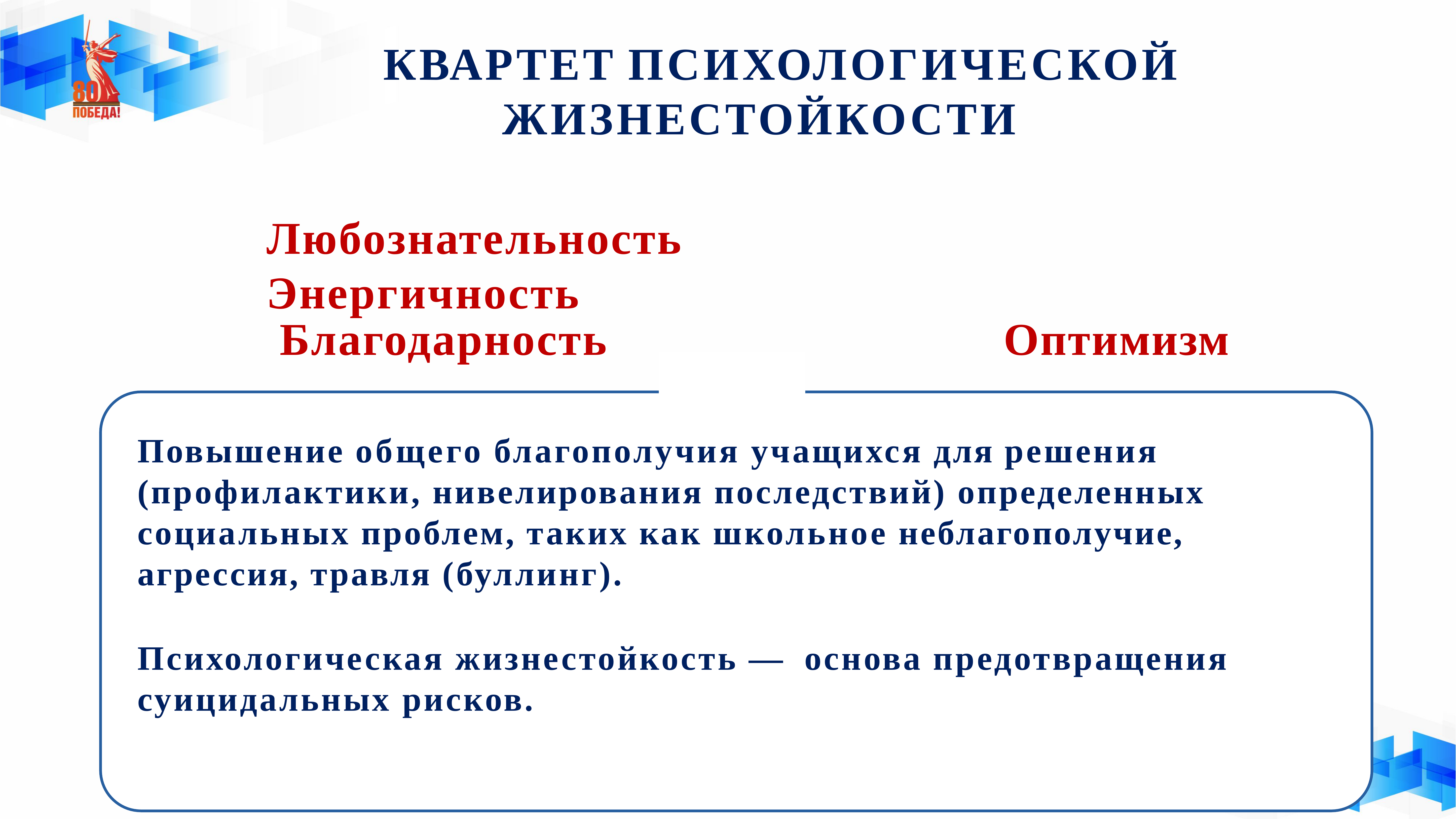

КВАРТЕТ ПСИХОЛОГИЧЕСКОЙ ЖИЗНЕСТОЙКОСТИ

Любознательность	Энергичность
Благодарность
Оптимизм

Повышение общего благополучия учащихся для решения (профилактики, нивелирования последствий) определенных социальных проблем, таких как школьное неблагополучие, агрессия, травля (буллинг).

Психологическая жизнестойкость — основа предотвращения суицидальных рисков.